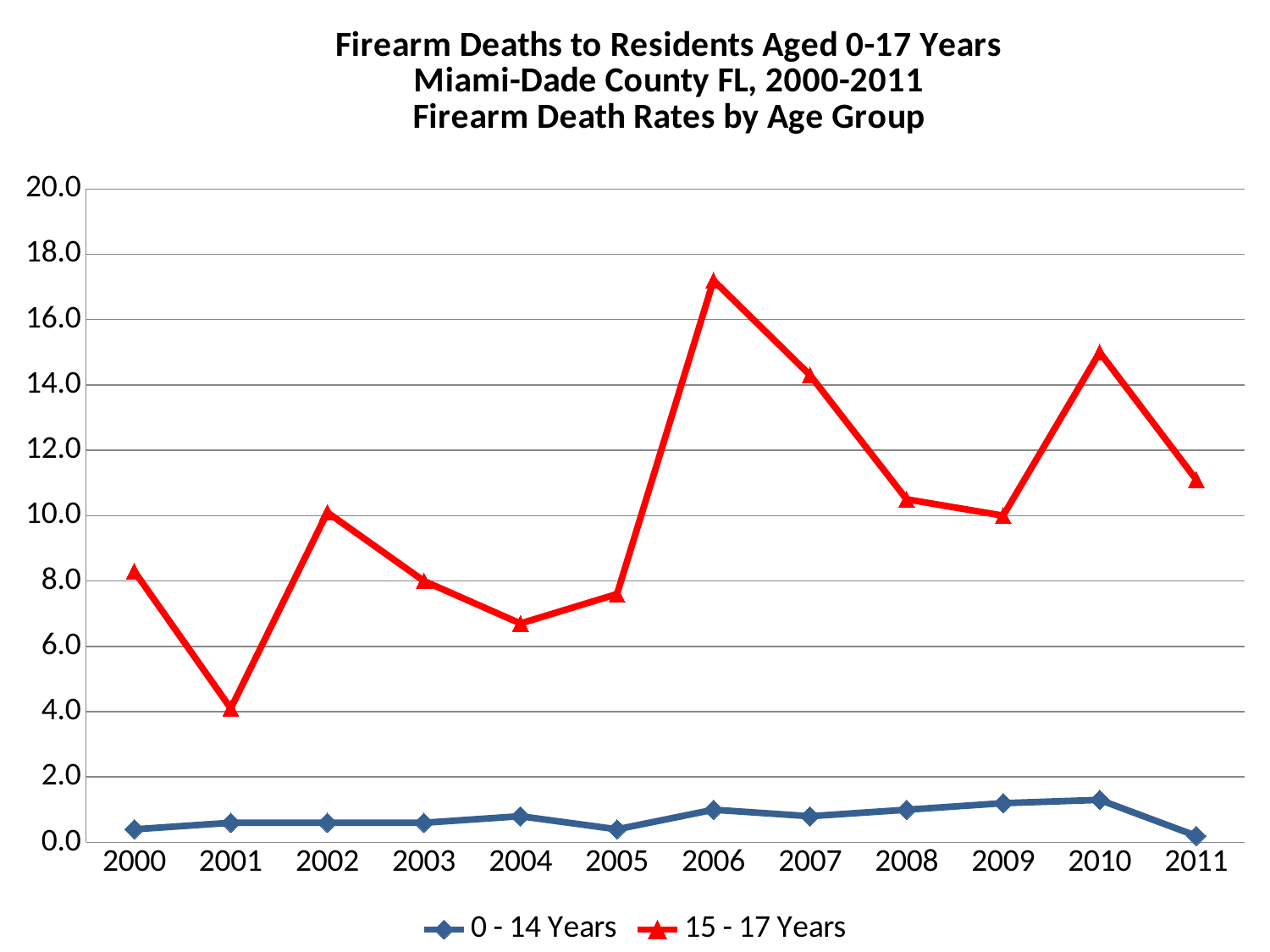

### Chart: Firearm Deaths to Residents Aged 0-17 Years
Miami-Dade County FL, 2000-2011
Firearm Death Rates by Age Group

| Category | 0 - 14 Years | 15 - 17 Years |
|---|---|---|
| 2000 | 0.4 | 8.3 |
| 2001 | 0.6 | 4.1 |
| 2002 | 0.6 | 10.1 |
| 2003 | 0.6 | 8.0 |
| 2004 | 0.8 | 6.7 |
| 2005 | 0.4 | 7.6 |
| 2006 | 1.0 | 17.2 |
| 2007 | 0.8 | 14.3 |
| 2008 | 1.0 | 10.5 |
| 2009 | 1.2 | 10.0 |
| 2010 | 1.3 | 15.0 |
| 2011 | 0.2 | 11.1 |